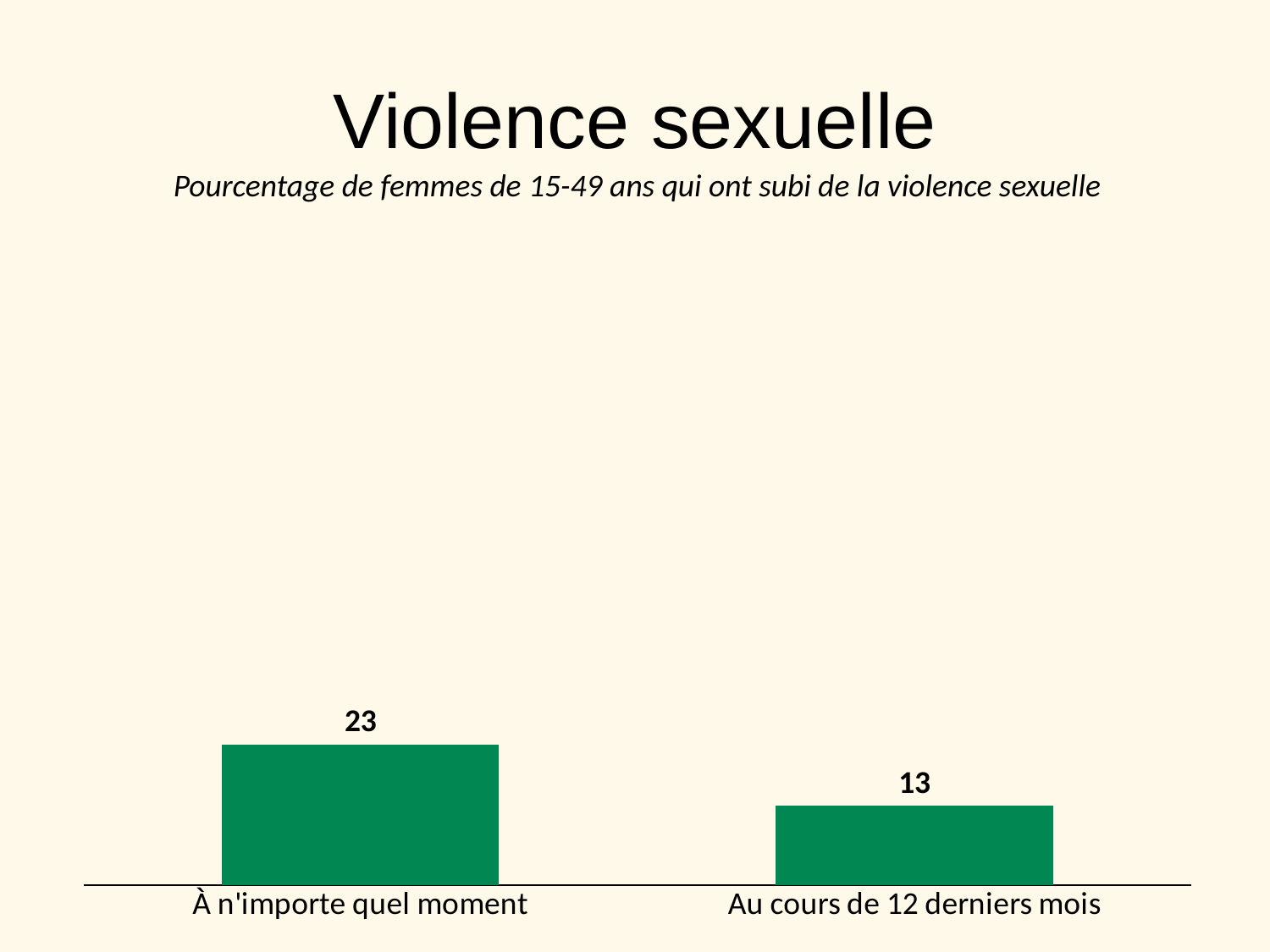

# Violence sexuelle
Pourcentage de femmes de 15-49 ans qui ont subi de la violence sexuelle

### Chart

| Category | Series 1 |
|---|---|
| À n'importe quel moment | 23.0 |
| Au cours de 12 derniers mois | 13.0 |